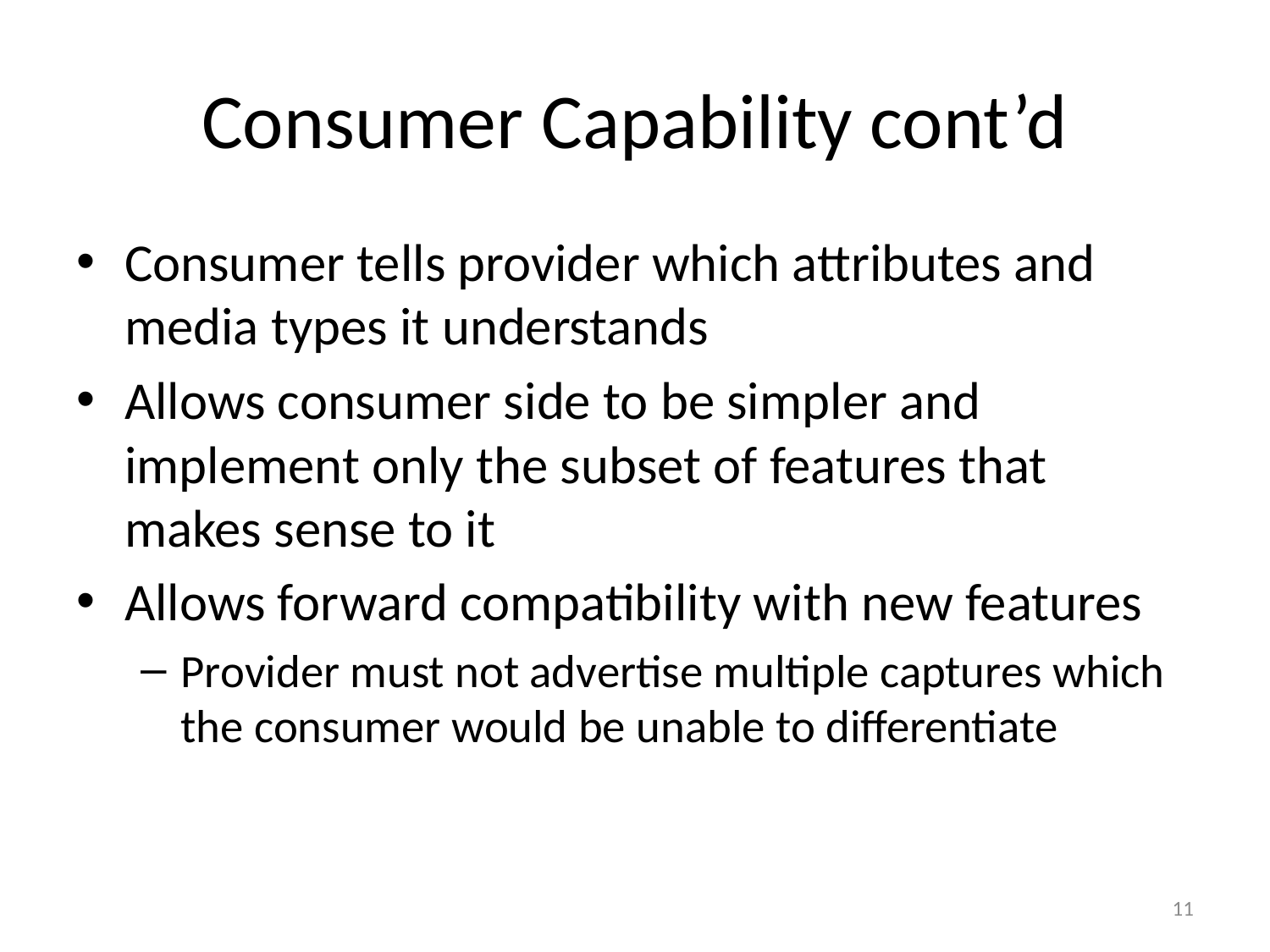

# Consumer Capability cont’d
Consumer tells provider which attributes and media types it understands
Allows consumer side to be simpler and implement only the subset of features that makes sense to it
Allows forward compatibility with new features
Provider must not advertise multiple captures which the consumer would be unable to differentiate
11